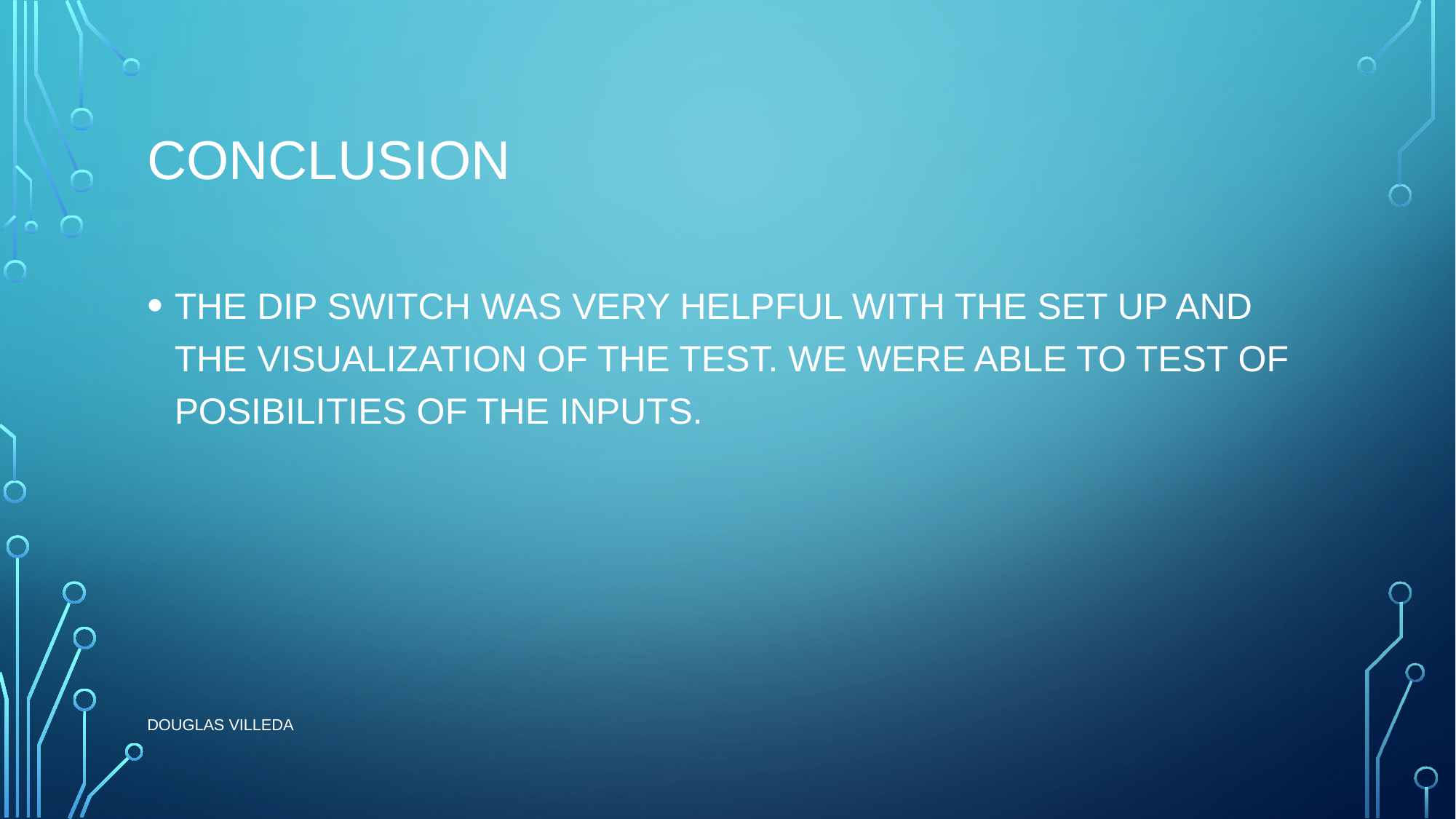

# Conclusion
THE DIP SWITCH WAS VERY HELPFUL WITH THE SET UP AND THE VISUALIZATION OF THE TEST. WE WERE ABLE TO TEST OF POSIBILITIES OF THE INPUTS.
Douglas Villeda